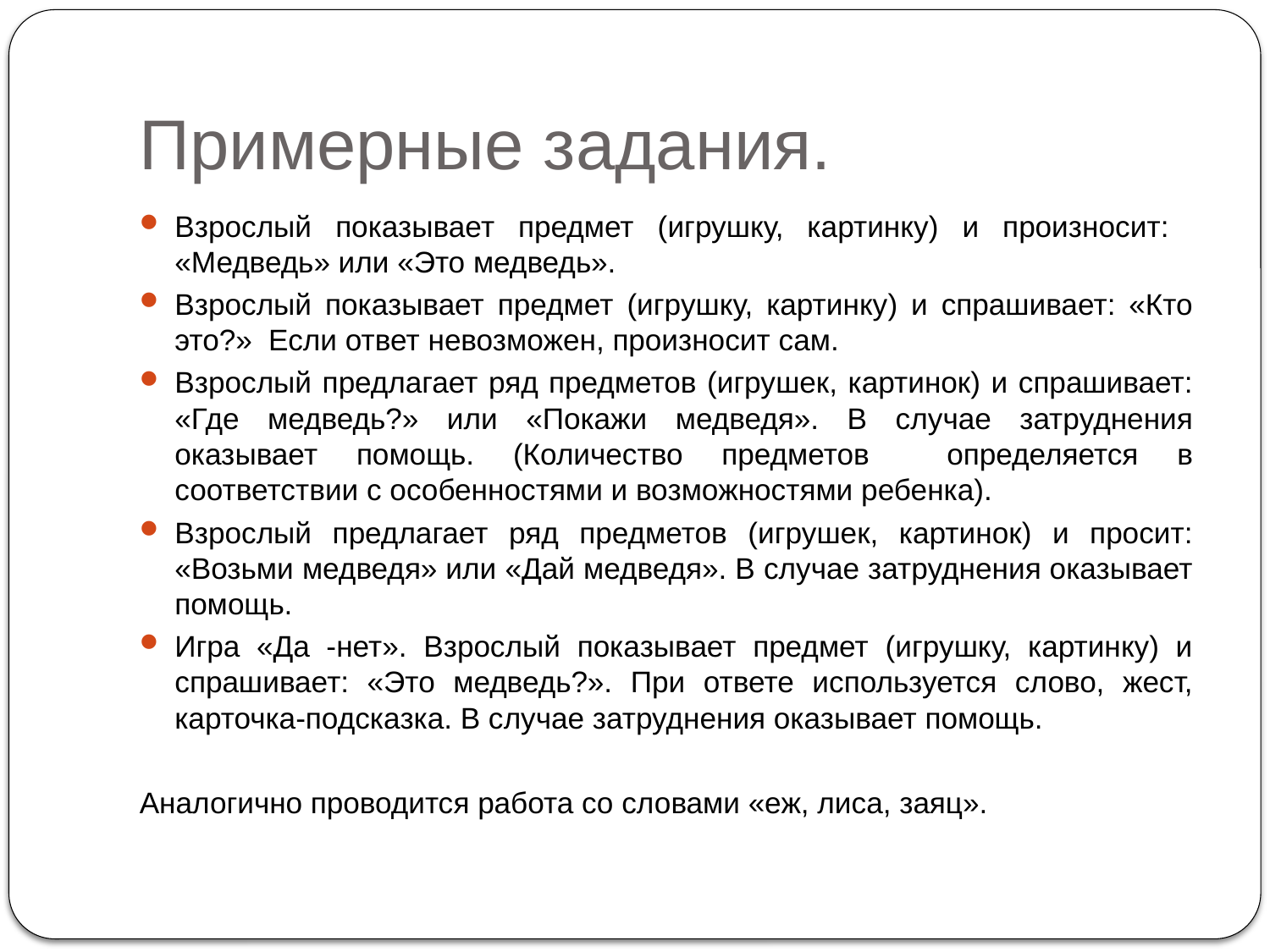

# Примерные задания.
Взрослый показывает предмет (игрушку, картинку) и произносит:  «Медведь» или «Это медведь».
Взрослый показывает предмет (игрушку, картинку) и спрашивает: «Кто это?»  Если ответ невозможен, произносит сам.
Взрослый предлагает ряд предметов (игрушек, картинок) и спрашивает: «Где медведь?» или «Покажи медведя». В случае затруднения оказывает помощь. (Количество предметов  определяется в соответствии с особенностями и возможностями ребенка).
Взрослый предлагает ряд предметов (игрушек, картинок) и просит: «Возьми медведя» или «Дай медведя». В случае затруднения оказывает помощь.
Игра «Да -нет». Взрослый показывает предмет (игрушку, картинку) и спрашивает: «Это медведь?». При ответе используется слово, жест, карточка-подсказка. В случае затруднения оказывает помощь.

Аналогично проводится работа со словами «еж, лиса, заяц».